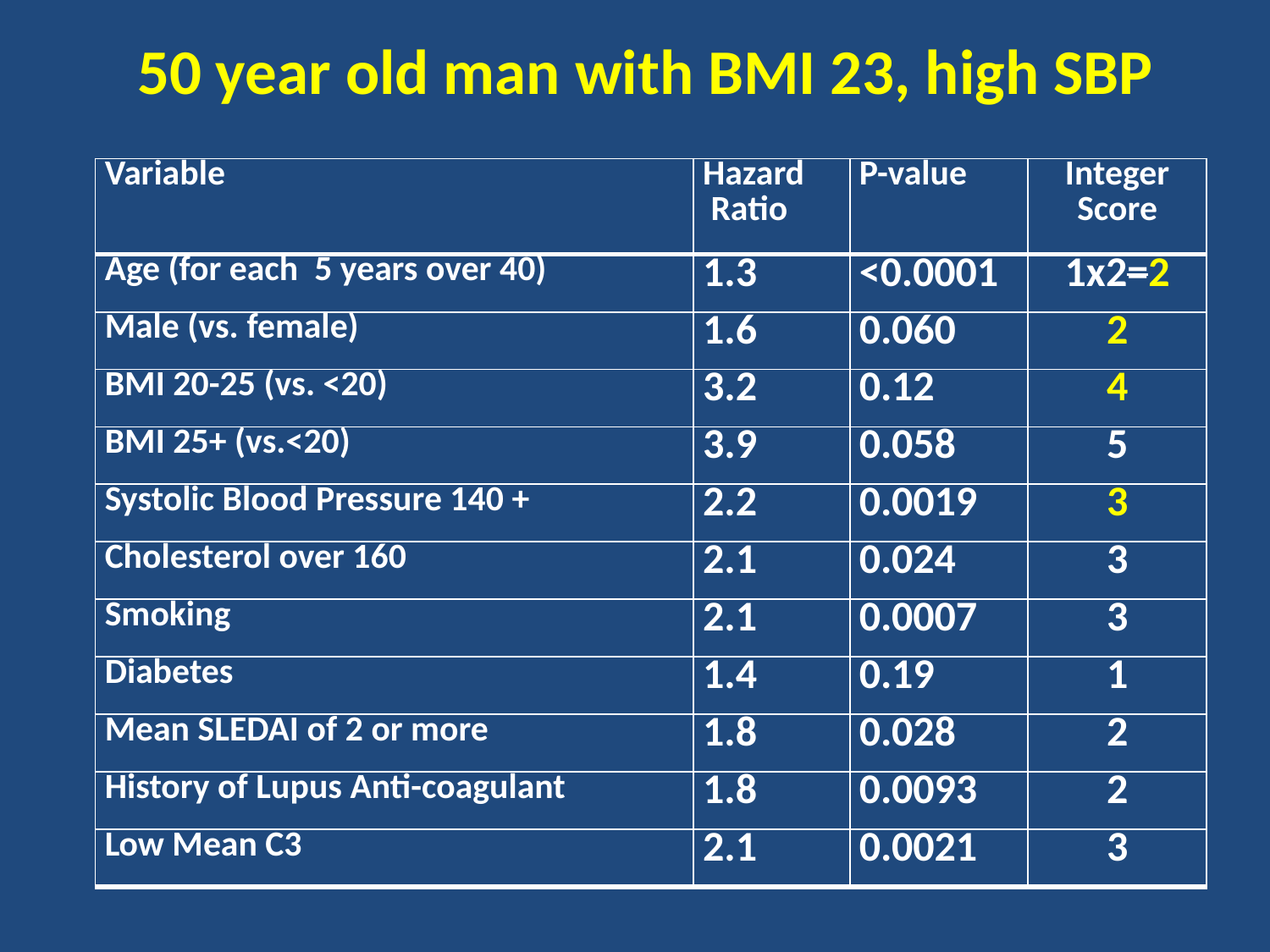

# 50 year old man with BMI 23, high SBP
| Variable | Hazard Ratio | P-value | Integer Score |
| --- | --- | --- | --- |
| Age (for each 5 years over 40) | 1.3 | <0.0001 | 1x2=2 |
| Male (vs. female) | 1.6 | 0.060 | 2 |
| BMI 20-25 (vs. <20) | 3.2 | 0.12 | 4 |
| BMI 25+ (vs.<20) | 3.9 | 0.058 | 5 |
| Systolic Blood Pressure 140 + | 2.2 | 0.0019 | 3 |
| Cholesterol over 160 | 2.1 | 0.024 | 3 |
| Smoking | 2.1 | 0.0007 | 3 |
| Diabetes | 1.4 | 0.19 | 1 |
| Mean SLEDAI of 2 or more | 1.8 | 0.028 | 2 |
| History of Lupus Anti-coagulant | 1.8 | 0.0093 | 2 |
| Low Mean C3 | 2.1 | 0.0021 | 3 |